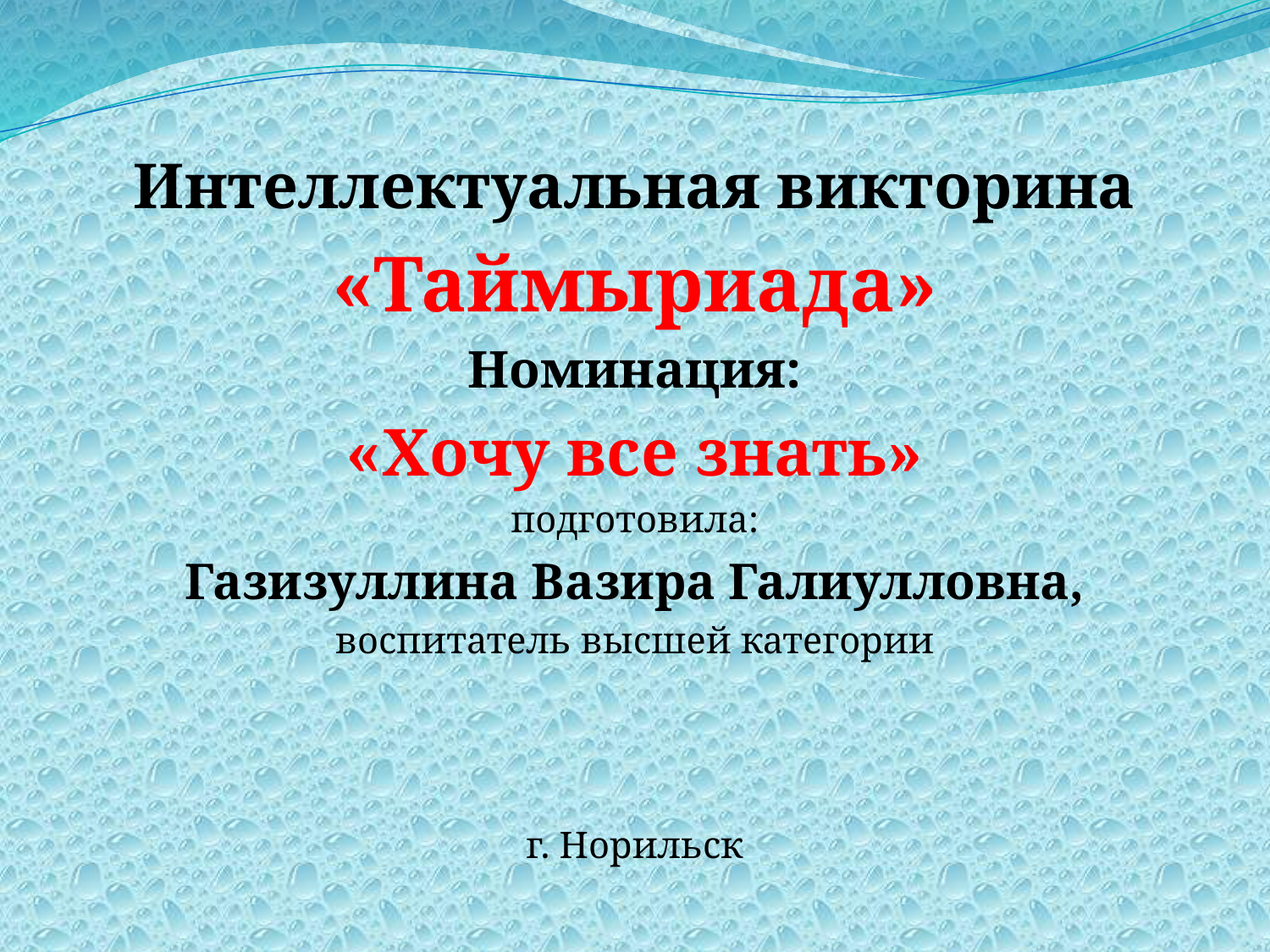

Интеллектуальная викторина
«Таймыриада»
Номинация:
«Хочу все знать»
подготовила:
Газизуллина Вазира Галиулловна,
воспитатель высшей категории

г. Норильск